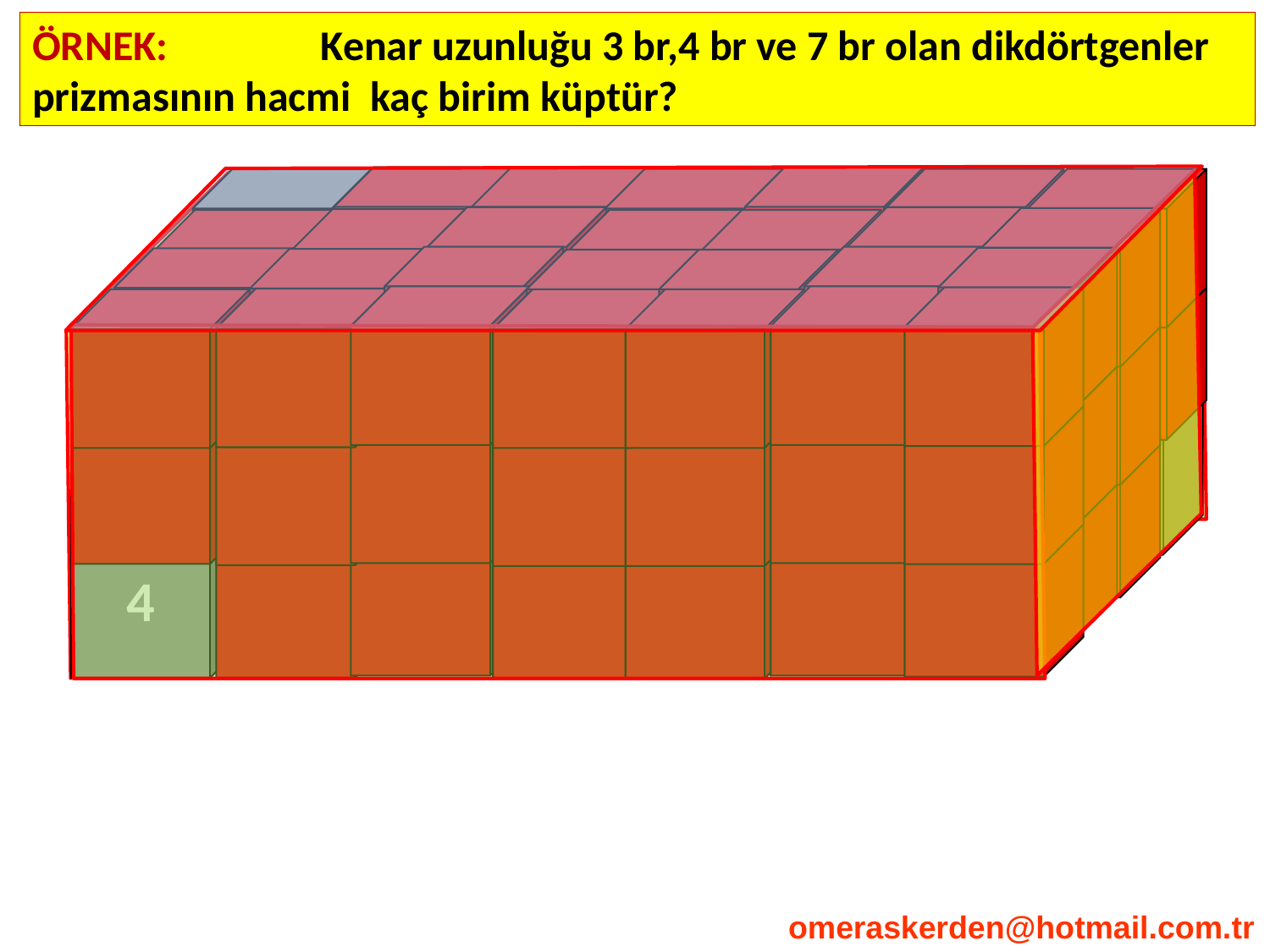

ÖRNEK:                Kenar uzunluğu 3 br,4 br ve 7 br olan dikdörtgenler   prizmasının hacmi  kaç birim küptür?

3

2

1
4
5
6
7
2
3

2

3

4

omeraskerden@hotmail.com.tr